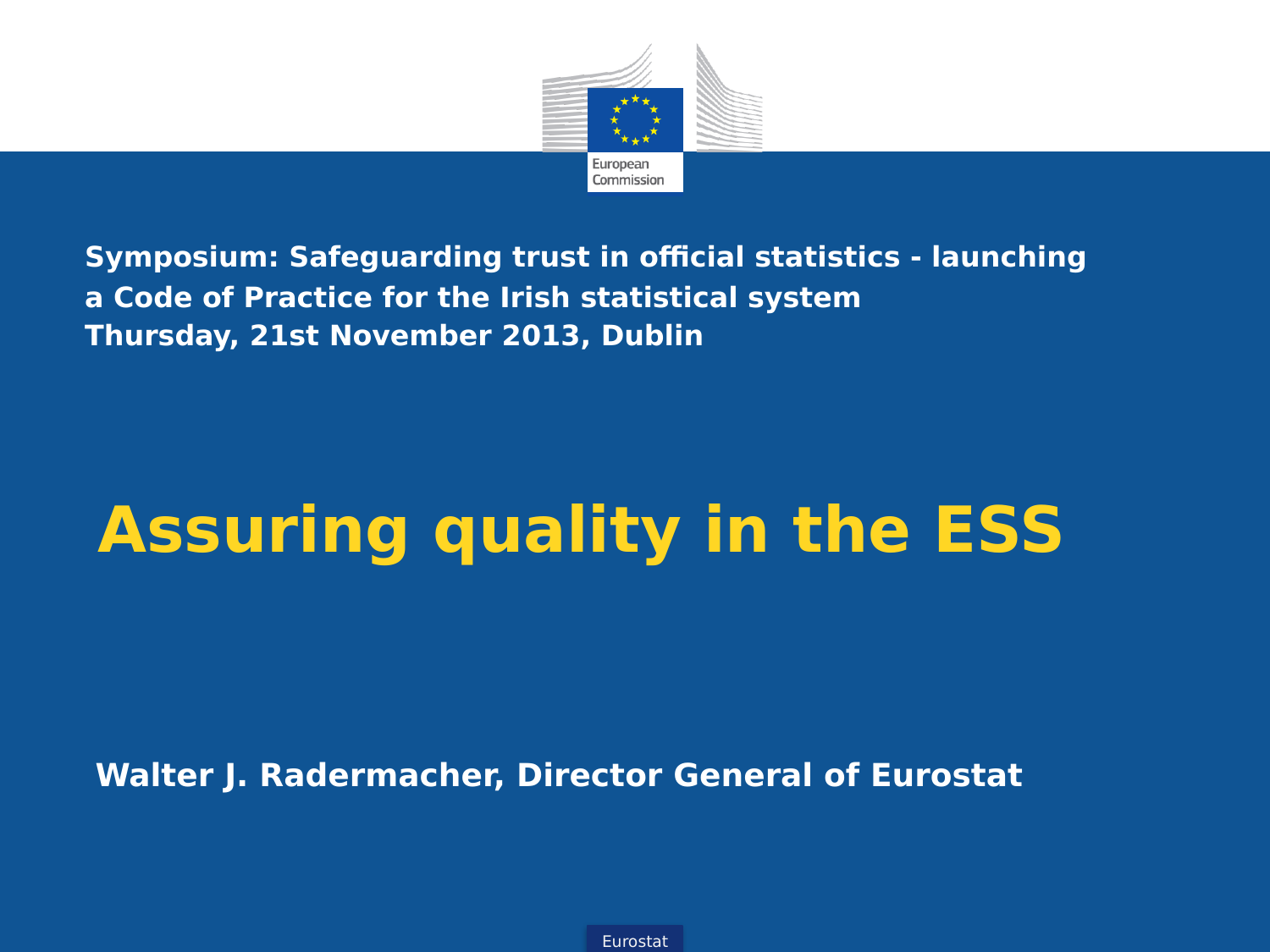

Symposium: Safeguarding trust in official statistics - launching a Code of Practice for the Irish statistical system
Thursday, 21st November 2013, Dublin
# Assuring quality in the ESS
Walter J. Radermacher, Director General of Eurostat